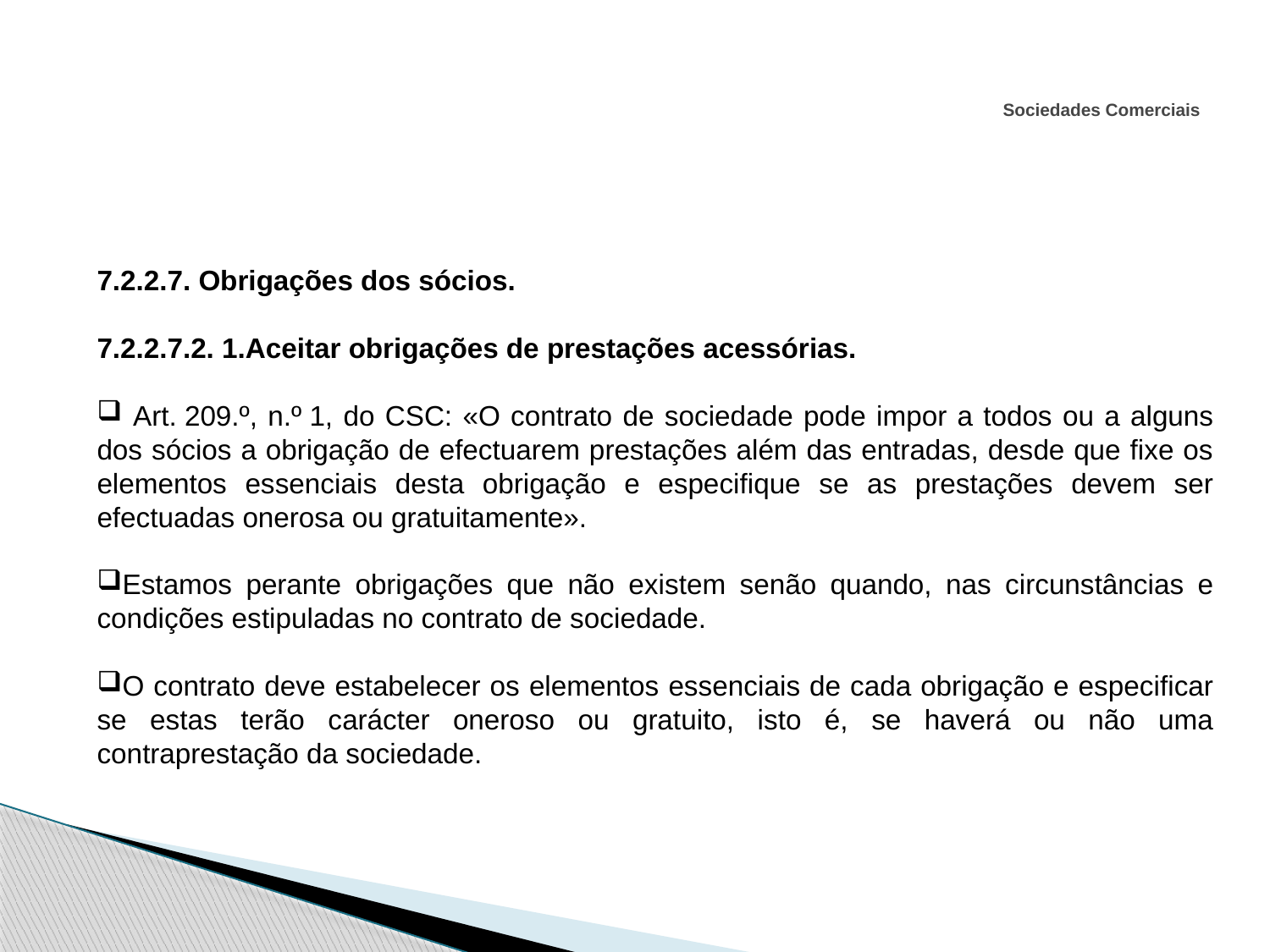

# Sociedades Comerciais

7.2.2.7. Obrigações dos sócios.

7.2.2.7.2. 1.Aceitar obrigações de prestações acessórias.

 Art. 209.º, n.º 1, do CSC: «O contrato de sociedade pode impor a todos ou a alguns dos sócios a obrigação de efectuarem prestações além das entradas, desde que fixe os elementos essenciais desta obrigação e especifique se as prestações devem ser efectuadas onerosa ou gratuitamente».

Estamos perante obrigações que não existem senão quando, nas circunstâncias e condições estipuladas no contrato de sociedade.

O contrato deve estabelecer os elementos essenciais de cada obrigação e especificar se estas terão carácter oneroso ou gratuito, isto é, se haverá ou não uma contraprestação da sociedade.